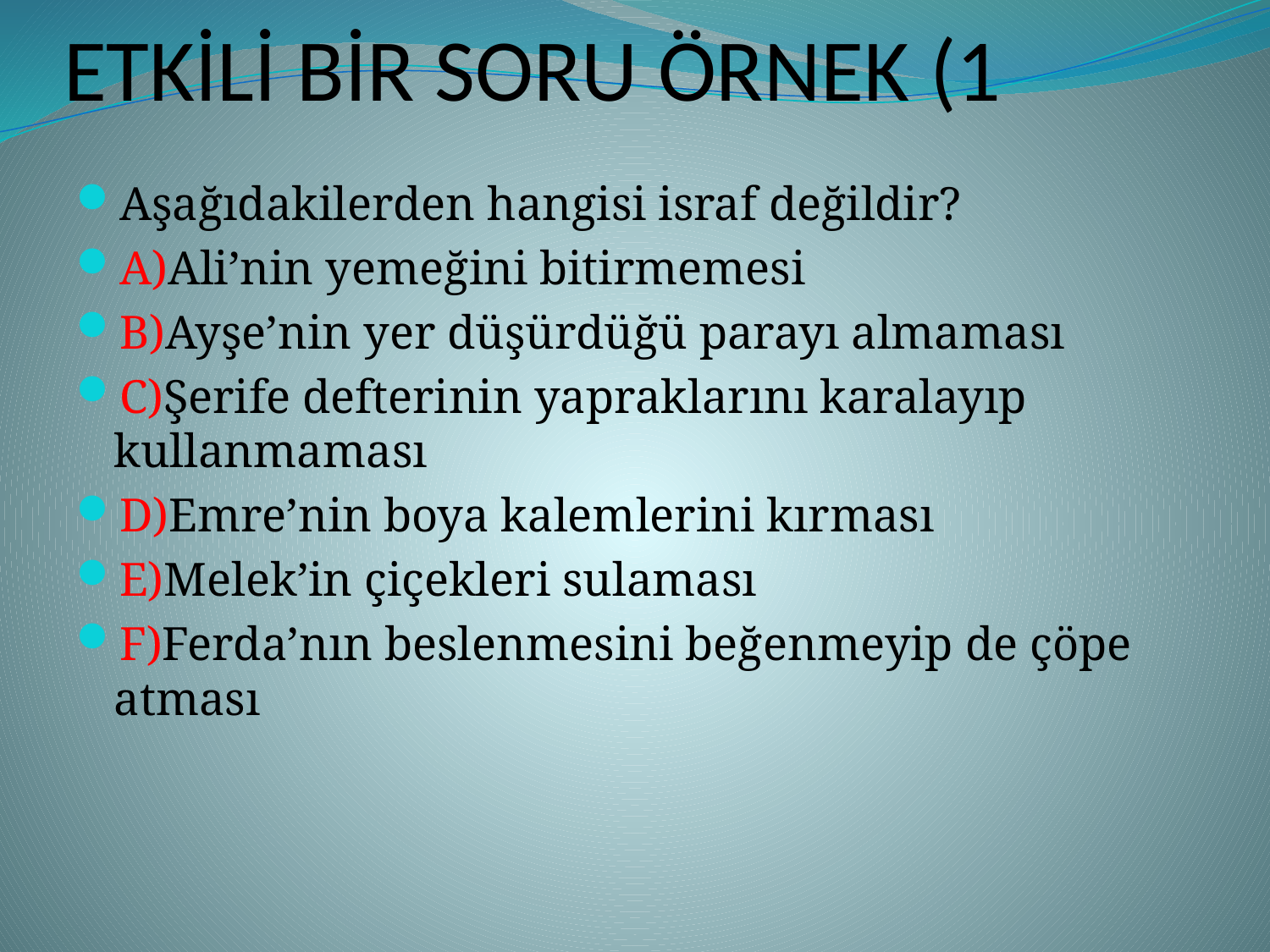

# ETKİLİ BİR SORU ÖRNEK (1
Aşağıdakilerden hangisi israf değildir?
A)Ali’nin yemeğini bitirmemesi
B)Ayşe’nin yer düşürdüğü parayı almaması
C)Şerife defterinin yapraklarını karalayıp kullanmaması
D)Emre’nin boya kalemlerini kırması
E)Melek’in çiçekleri sulaması
F)Ferda’nın beslenmesini beğenmeyip de çöpe atması